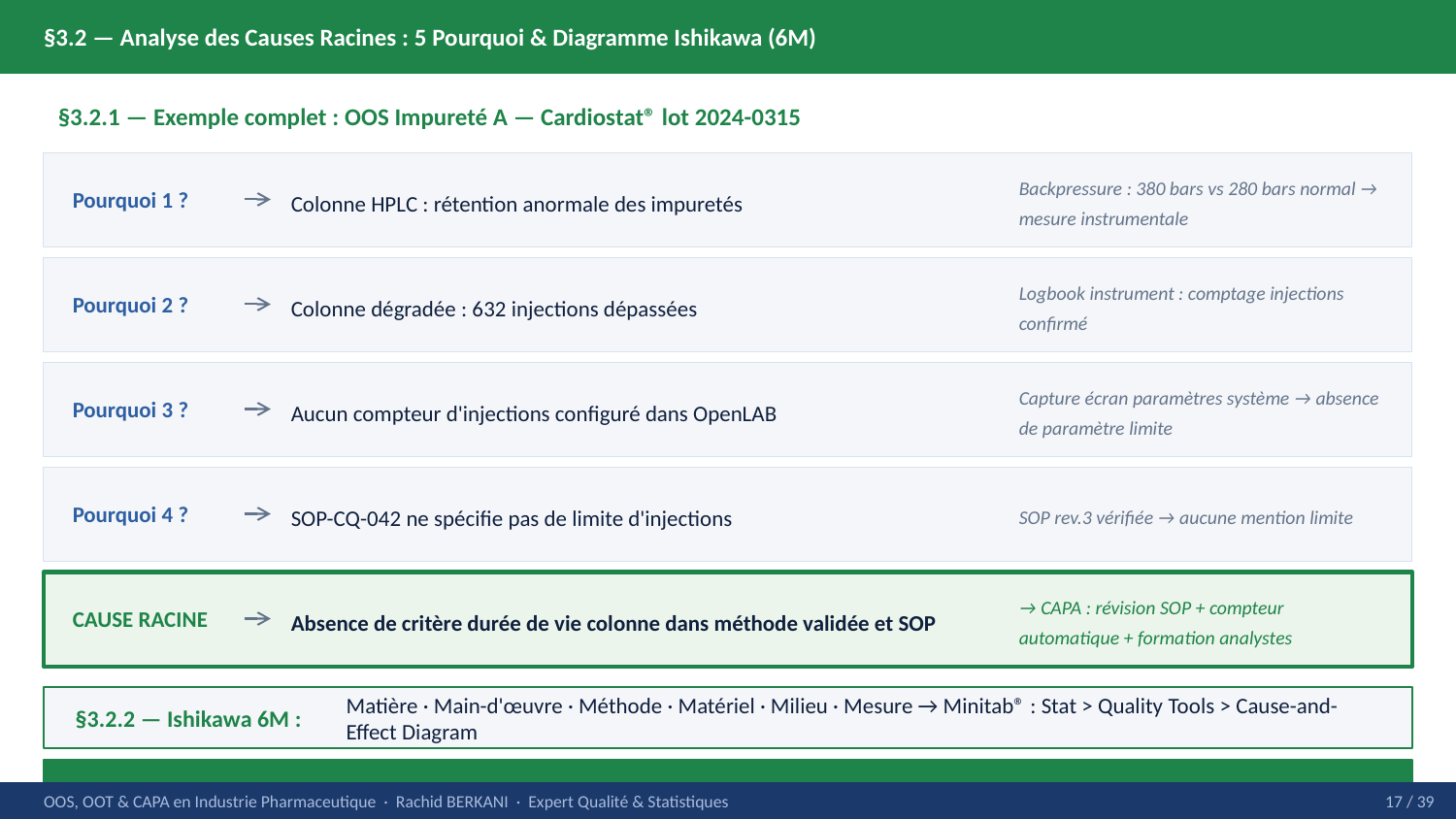

§3.2 — Analyse des Causes Racines : 5 Pourquoi & Diagramme Ishikawa (6M)
§3.2.1 — Exemple complet : OOS Impureté A — Cardiostat® lot 2024-0315

Pourquoi 1 ?
Colonne HPLC : rétention anormale des impuretés
Backpressure : 380 bars vs 280 bars normal → mesure instrumentale

Pourquoi 2 ?
Colonne dégradée : 632 injections dépassées
Logbook instrument : comptage injections confirmé

Pourquoi 3 ?
Aucun compteur d'injections configuré dans OpenLAB
Capture écran paramètres système → absence de paramètre limite

Pourquoi 4 ?
SOP-CQ-042 ne spécifie pas de limite d'injections
SOP rev.3 vérifiée → aucune mention limite

CAUSE RACINE
Absence de critère durée de vie colonne dans méthode validée et SOP
→ CAPA : révision SOP + compteur automatique + formation analystes

§3.2.2 — Ishikawa 6M :
Matière · Main-d'œuvre · Méthode · Matériel · Milieu · Mesure → Minitab® : Stat > Quality Tools > Cause-and-Effect Diagram

📁  Dossier du Chapitre — inclus dans cet ouvrage

OOS, OOT & CAPA en Industrie Pharmaceutique  ·  Rachid BERKANI  ·  Expert Qualité & Statistiques
17 / 39

📊 Données validation ANOVA causes
📋 Fiche 5 Pourquoi officielle (Word)
✅ Checklist analyse causale
📄 SOP analyse causes racines